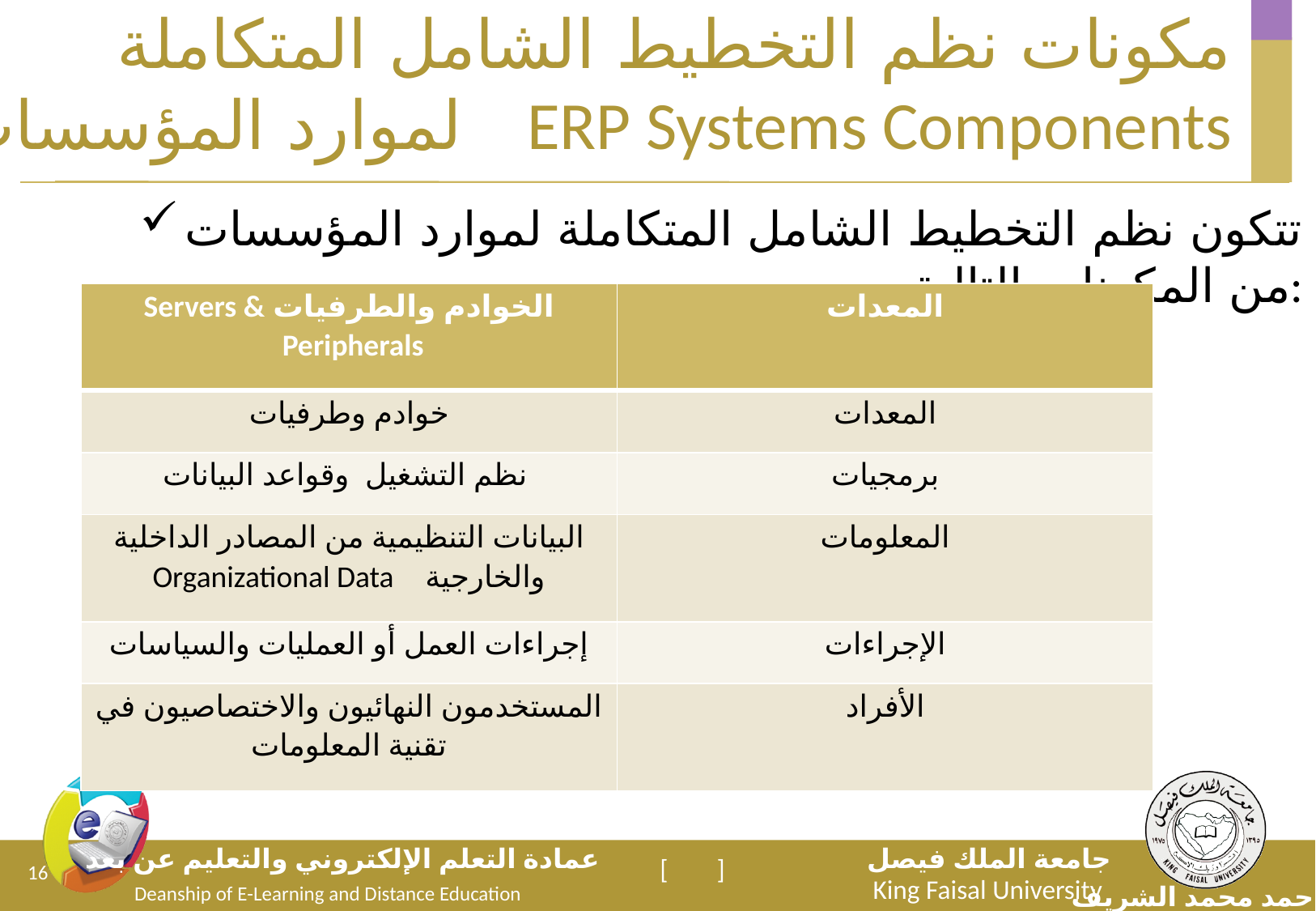

# مكونات نظم التخطيط الشامل المتكاملة لموارد المؤسسات   ERP Systems Components
تتكون نظم التخطيط الشامل المتكاملة لموارد المؤسسات من المكونات التالية:

| الخوادم والطرفيات Servers & Peripherals | المعدات |
| --- | --- |
| خوادم وطرفيات | المعدات |
| نظم التشغيل وقواعد البيانات | برمجيات |
| البيانات التنظيمية من المصادر الداخلية والخارجية Organizational Data | المعلومات |
| إجراءات العمل أو العمليات والسياسات | الإجراءات |
| المستخدمون النهائيون والاختصاصيون في تقنية المعلومات | الأفراد |
16